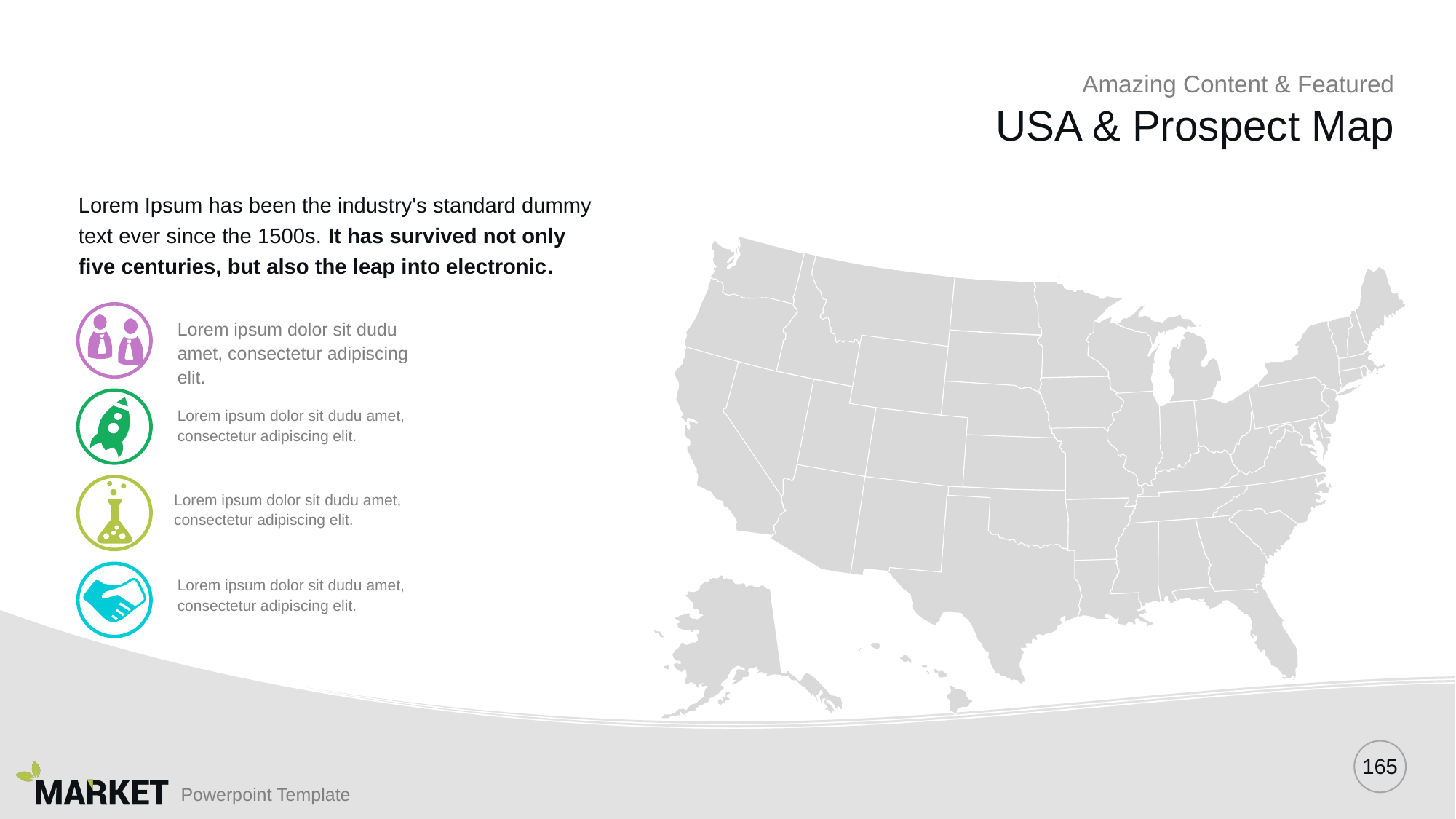

Amazing Content & Featured
# USA & Prospect Map
Lorem Ipsum has been the industry's standard dummy text ever since the 1500s. It has survived not only five centuries, but also the leap into electronic.

Lorem ipsum dolor sit dudu amet, consectetur adipiscing elit.

Lorem ipsum dolor sit dudu amet, consectetur adipiscing elit.

Lorem ipsum dolor sit dudu amet, consectetur adipiscing elit.

Lorem ipsum dolor sit dudu amet, consectetur adipiscing elit.